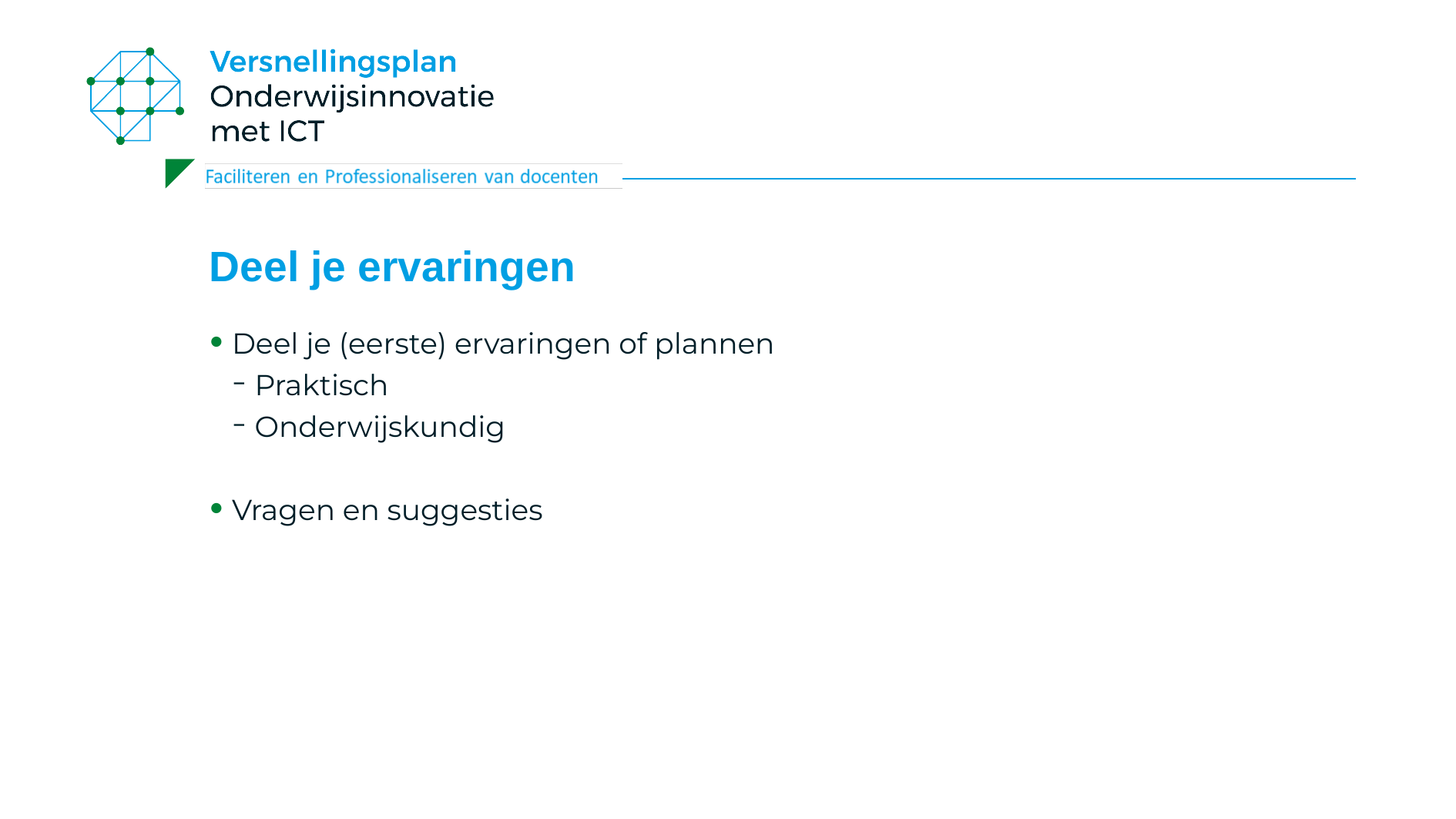

# Deel je ervaringen
Deel je (eerste) ervaringen of plannen
Praktisch
Onderwijskundig

Vragen en suggesties